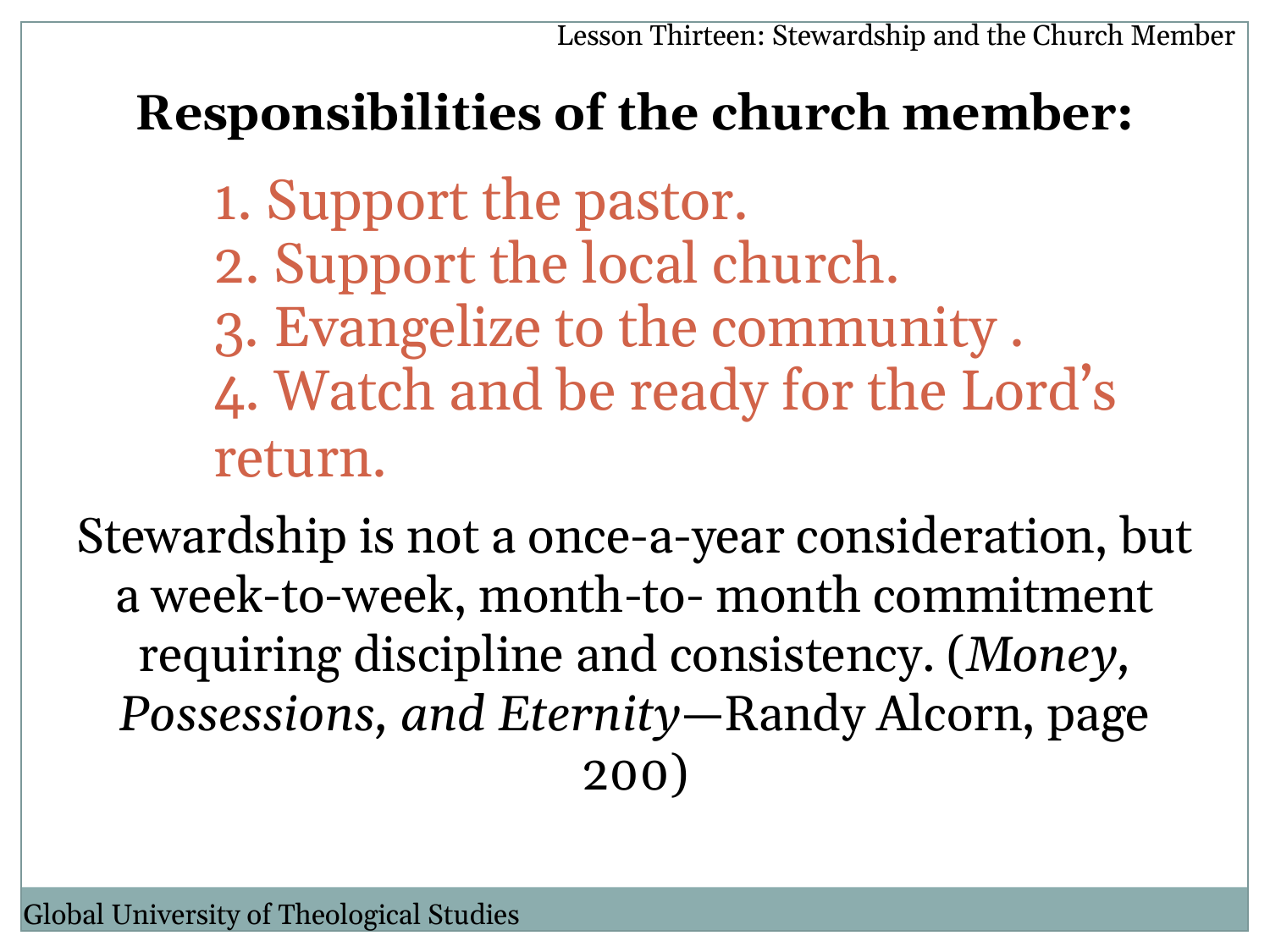

Lesson Thirteen: Stewardship and the Church Member
Responsibilities of the church member:
1. Support the pastor.
2. Support the local church.
3. Evangelize to the community .
4. Watch and be ready for the Lord’s return.
Stewardship is not a once-a-year consideration, but a week-to-week, month-to- month commitment requiring discipline and consistency. (Money, Possessions, and Eternity—Randy Alcorn, page 200)
Global University of Theological Studies